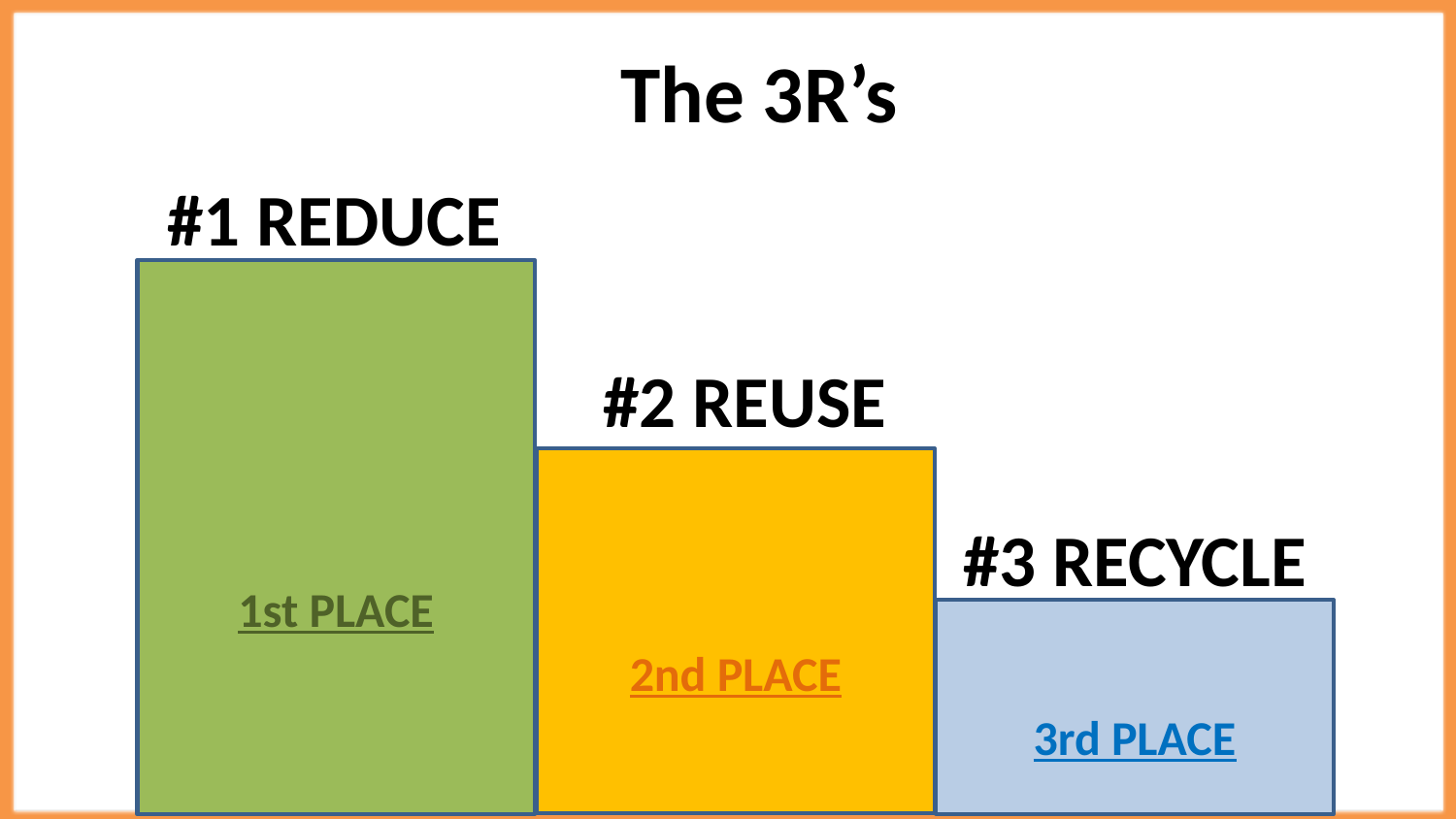

The 3R’s
#1 REDUCE

1st PLACE

#2 REUSE

2nd PLACE

#3 RECYCLE

3rd PLACE